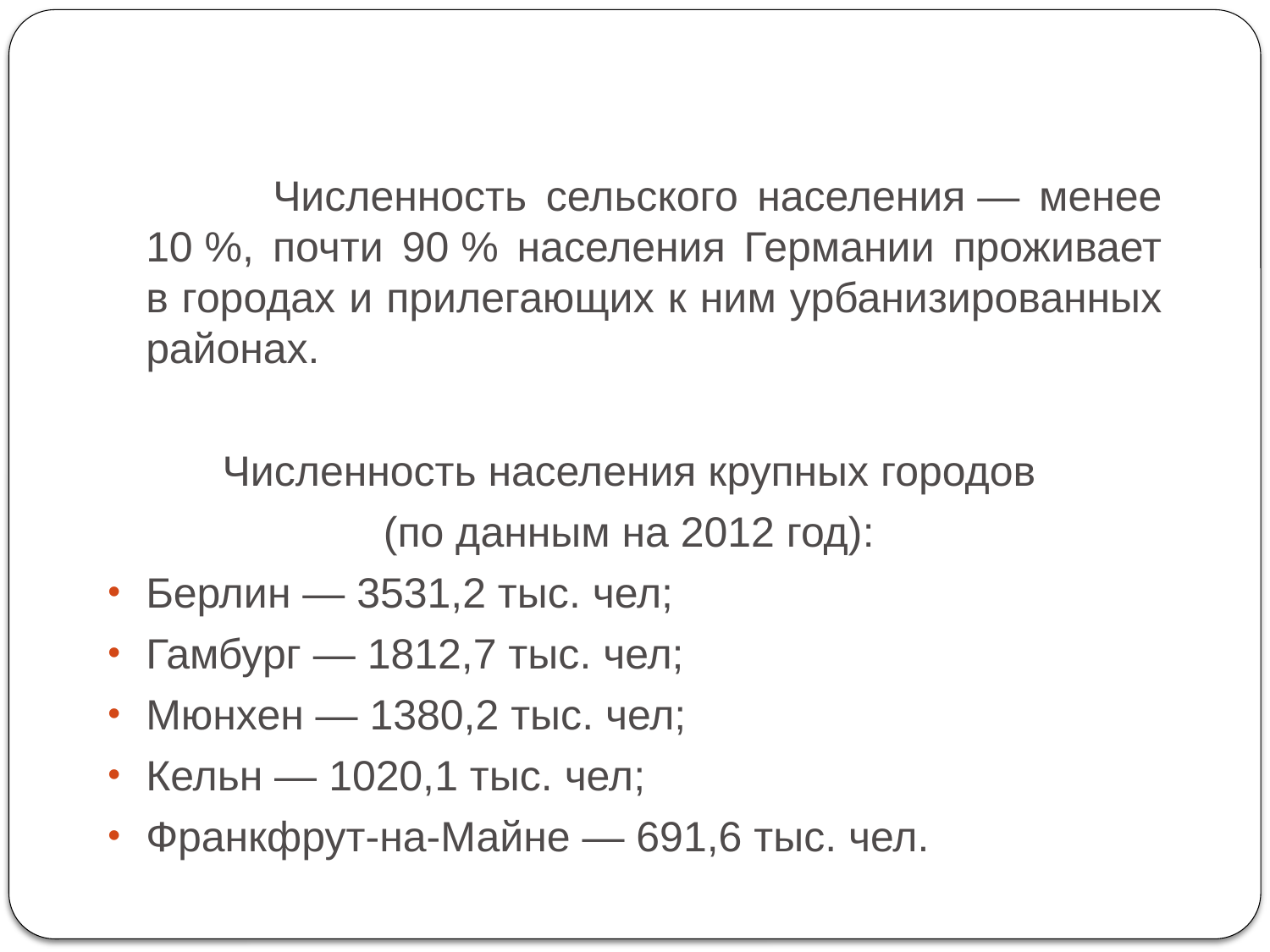

Численность сельского населения — менее 10 %, почти 90 % населения Германии проживает в городах и прилегающих к ним урбанизированных районах.

Численность населения крупных городов
(по данным на 2012 год):
Берлин — 3531,2 тыс. чел;
Гамбург — 1812,7 тыс. чел;
Мюнхен — 1380,2 тыс. чел;
Кельн — 1020,1 тыс. чел;
Франкфрут-на-Майне — 691,6 тыс. чел.